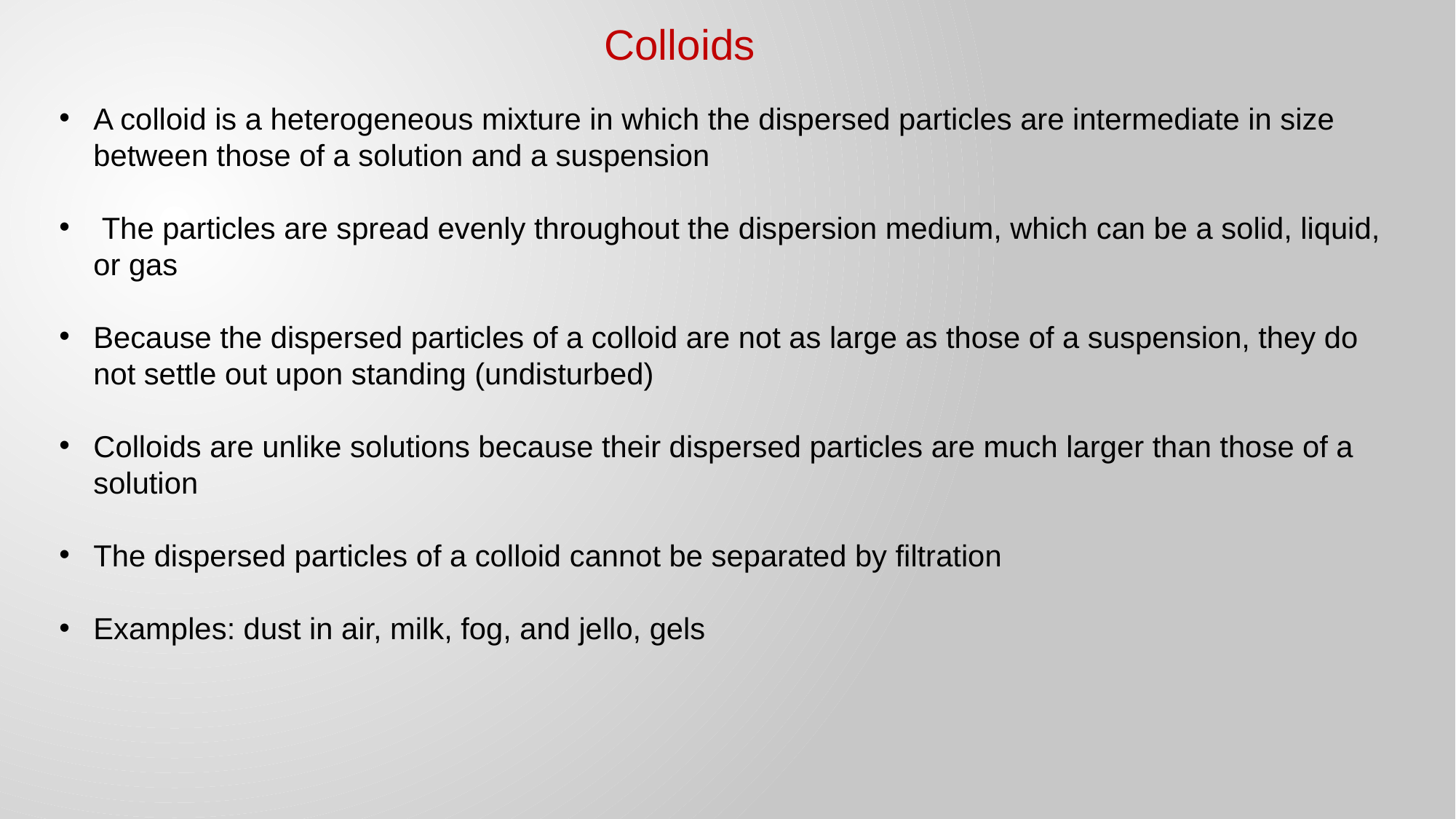

Colloids
A colloid is a heterogeneous mixture in which the dispersed particles are intermediate in size between those of a solution and a suspension

 The particles are spread evenly throughout the dispersion medium, which can be a solid, liquid, or gas

Because the dispersed particles of a colloid are not as large as those of a suspension, they do not settle out upon standing (undisturbed)

Colloids are unlike solutions because their dispersed particles are much larger than those of a solution

The dispersed particles of a colloid cannot be separated by filtration

Examples: dust in air, milk, fog, and jello, gels